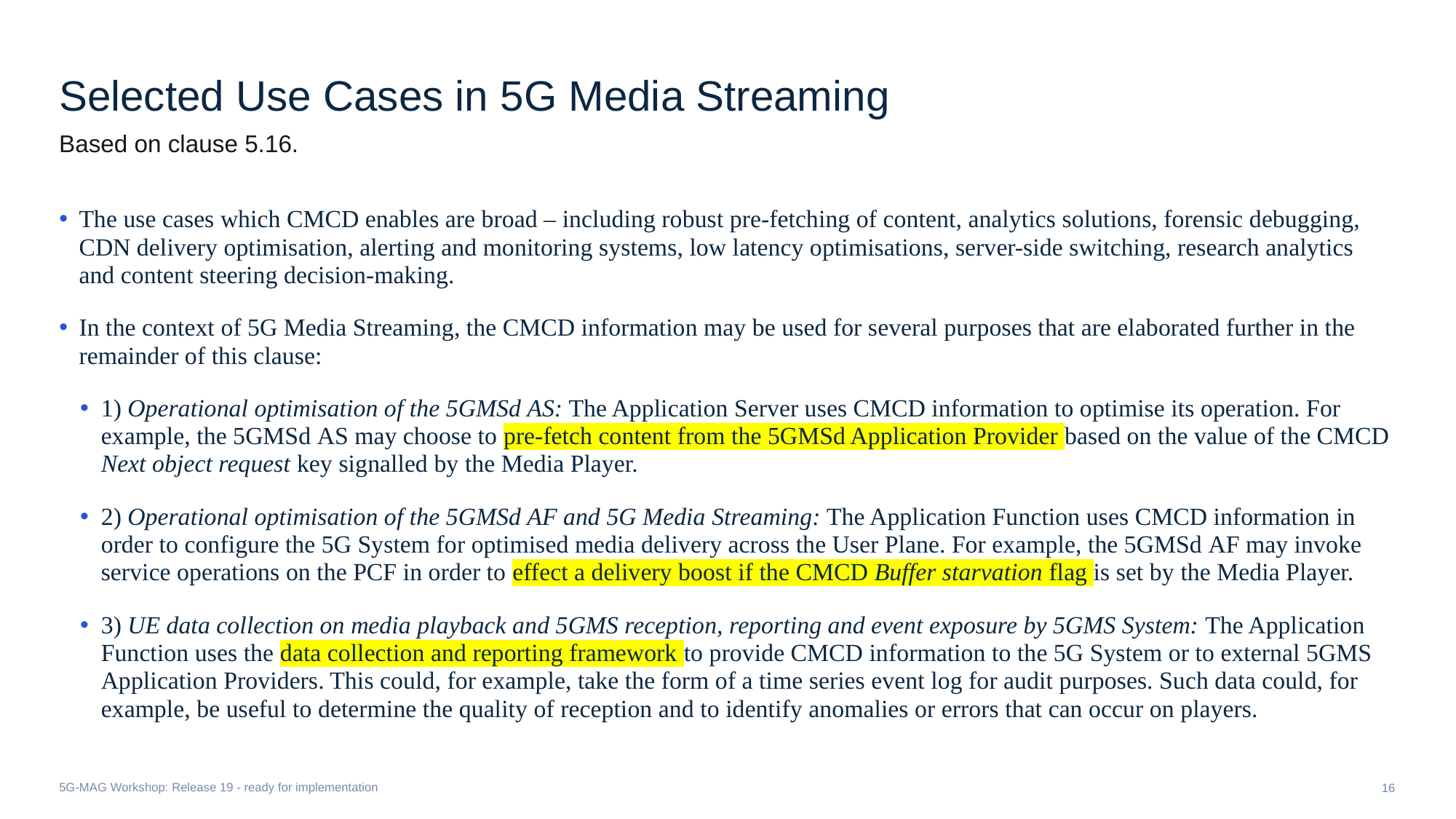

# Selected Use Cases in 5G Media Streaming
Based on clause 5.16.
The use cases which CMCD enables are broad – including robust pre-fetching of content, analytics solutions, forensic debugging, CDN delivery optimisation, alerting and monitoring systems, low latency optimisations, server-side switching, research analytics and content steering decision-making.
In the context of 5G Media Streaming, the CMCD information may be used for several purposes that are elaborated further in the remainder of this clause:
1) Operational optimisation of the 5GMSd AS: The Application Server uses CMCD information to optimise its operation. For example, the 5GMSd AS may choose to pre-fetch content from the 5GMSd Application Provider based on the value of the CMCD Next object request key signalled by the Media Player.
2) Operational optimisation of the 5GMSd AF and 5G Media Streaming: The Application Function uses CMCD information in order to configure the 5G System for optimised media delivery across the User Plane. For example, the 5GMSd AF may invoke service operations on the PCF in order to effect a delivery boost if the CMCD Buffer starvation flag is set by the Media Player.
3) UE data collection on media playback and 5GMS reception, reporting and event exposure by 5GMS System: The Application Function uses the data collection and reporting framework to provide CMCD information to the 5G System or to external 5GMS Application Providers. This could, for example, take the form of a time series event log for audit purposes. Such data could, for example, be useful to determine the quality of reception and to identify anomalies or errors that can occur on players.

5G-MAG Workshop: Release 19 - ready for implementation